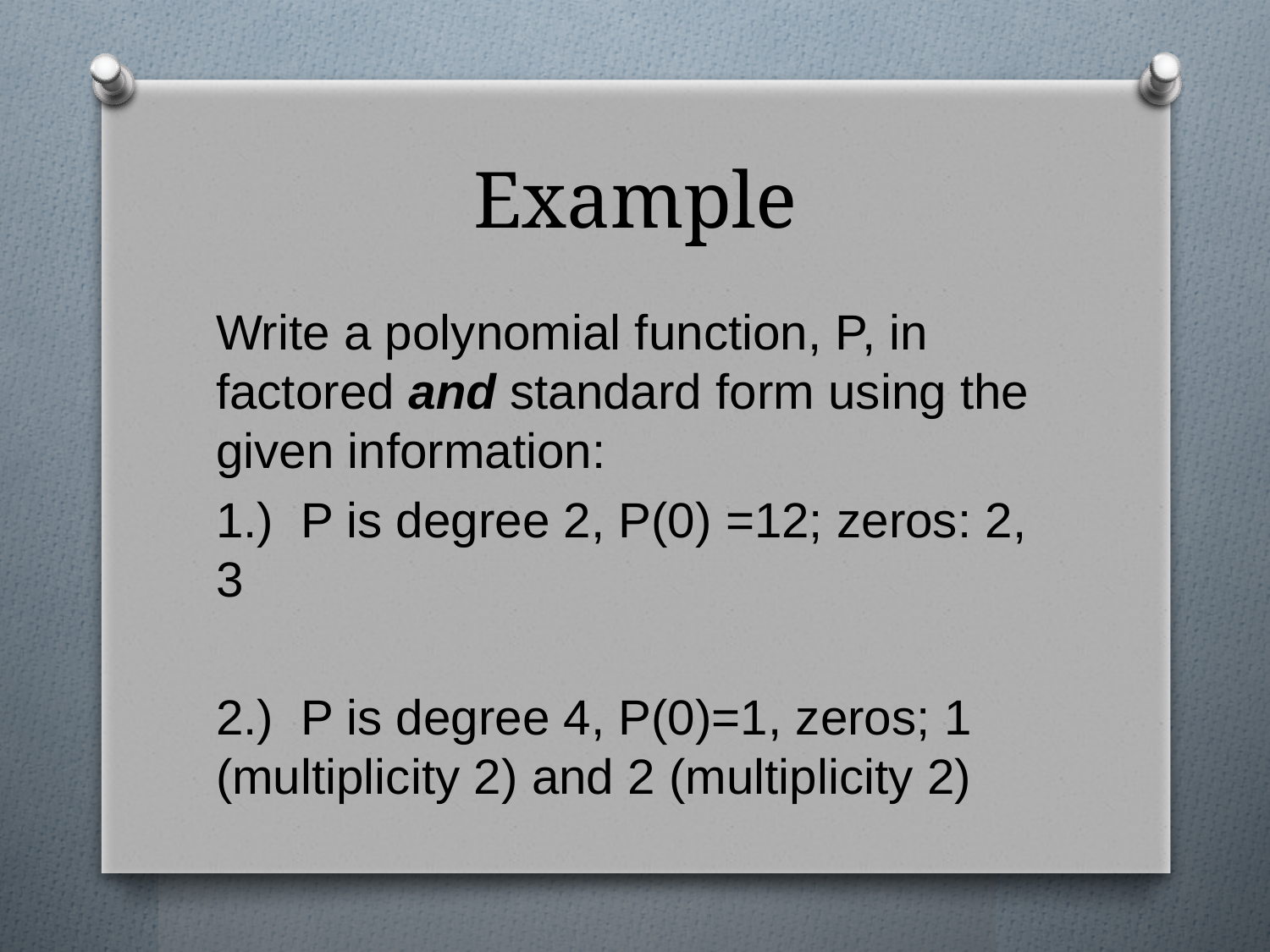

# Example
Write a polynomial function, P, in factored and standard form using the given information:
1.)  P is degree 2, P(0) =12; zeros: 2, 3

2.)  P is degree 4, P(0)=1, zeros; 1 (multiplicity 2) and 2 (multiplicity 2)